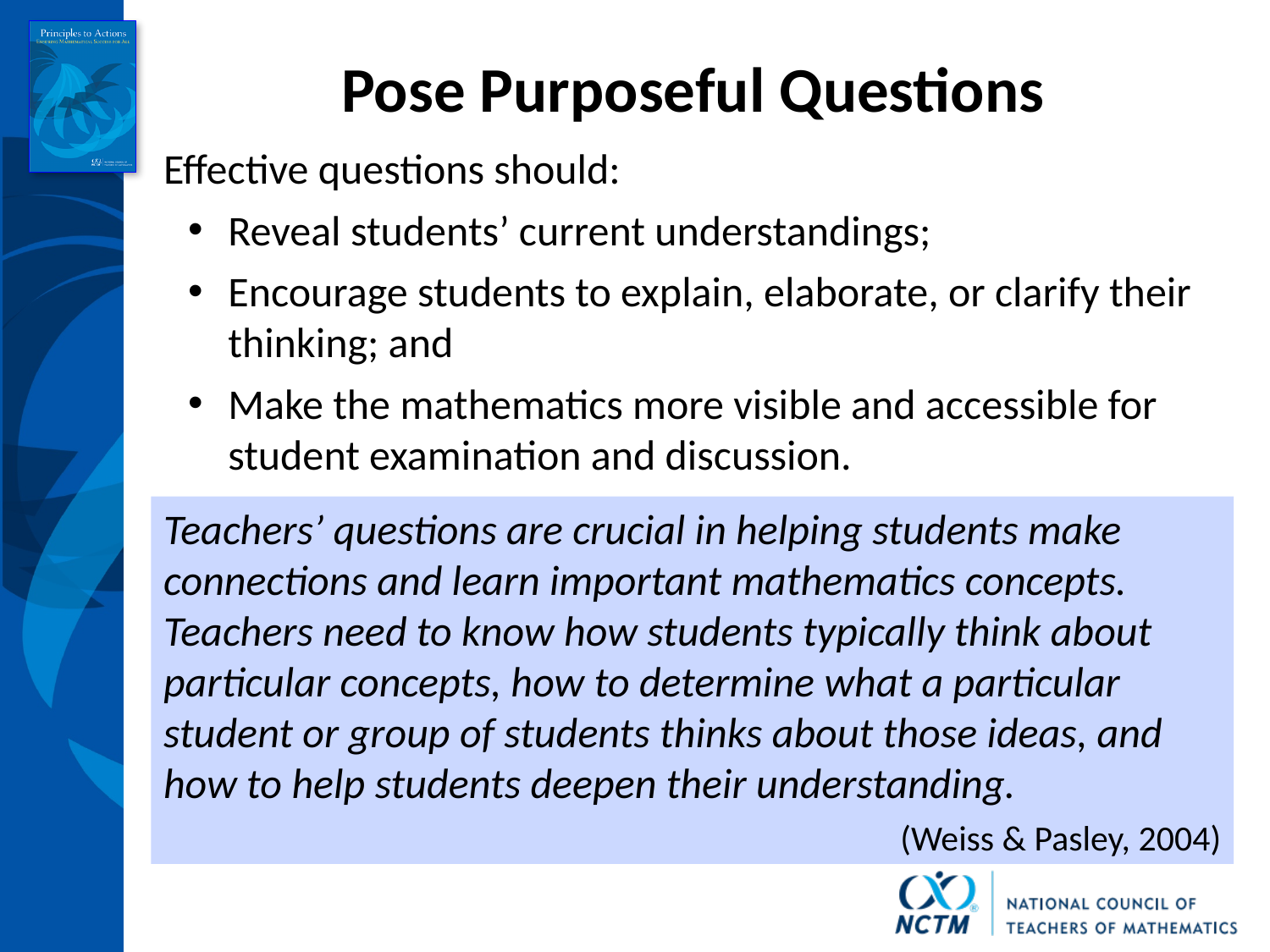

# Pose Purposeful Questions
Effective questions should:
Reveal students’ current understandings;
Encourage students to explain, elaborate, or clarify their thinking; and
Make the mathematics more visible and accessible for student examination and discussion.
Teachers’ questions are crucial in helping students make connections and learn important mathematics concepts. Teachers need to know how students typically think about particular concepts, how to determine what a particular student or group of students thinks about those ideas, and how to help students deepen their understanding.
(Weiss & Pasley, 2004)